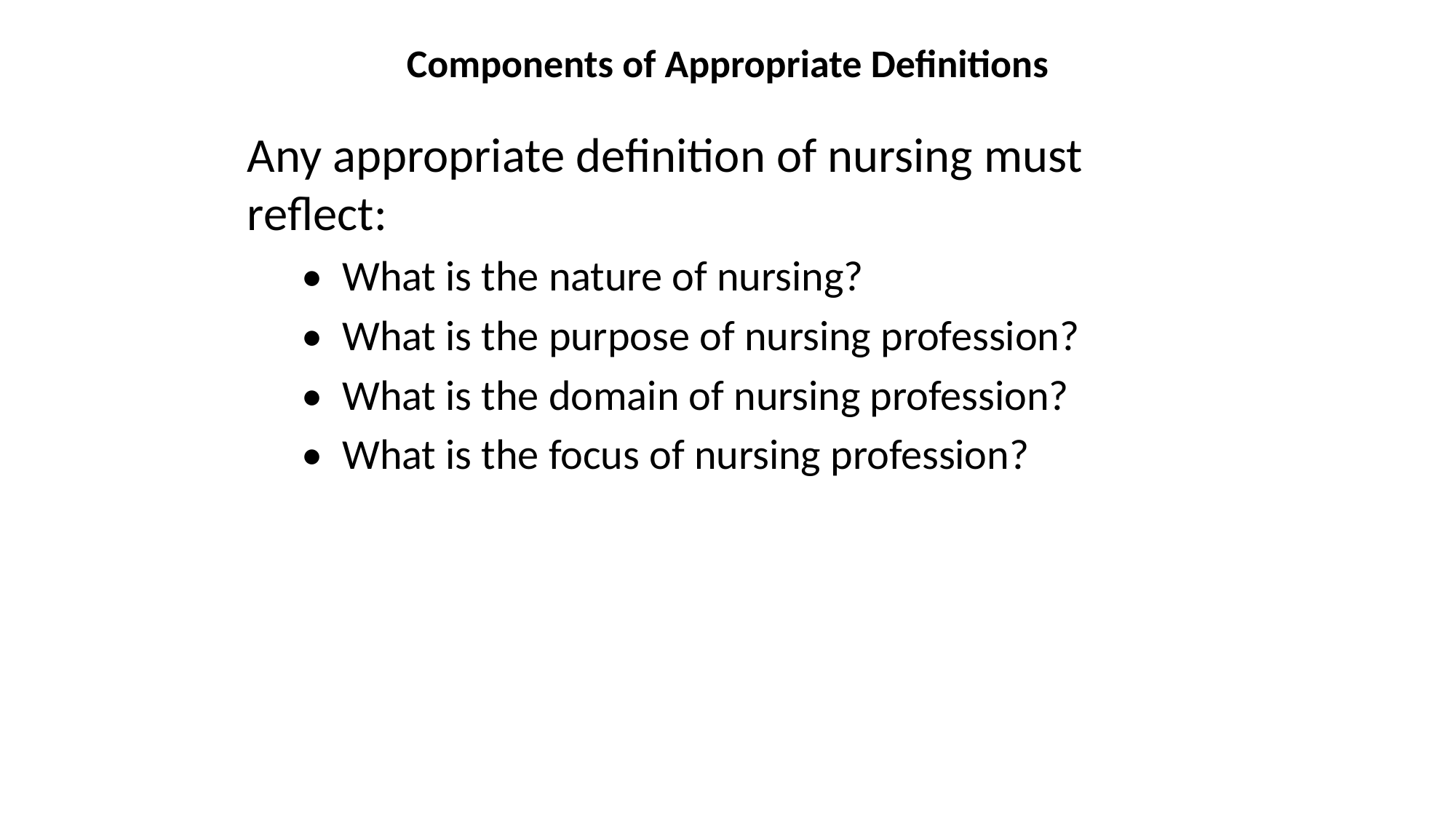

# Components of Appropriate Definitions
Any appropriate definition of nursing must reflect:
•  What is the nature of nursing?
•  What is the purpose of nursing profession?
•  What is the domain of nursing profession?
•  What is the focus of nursing profession?